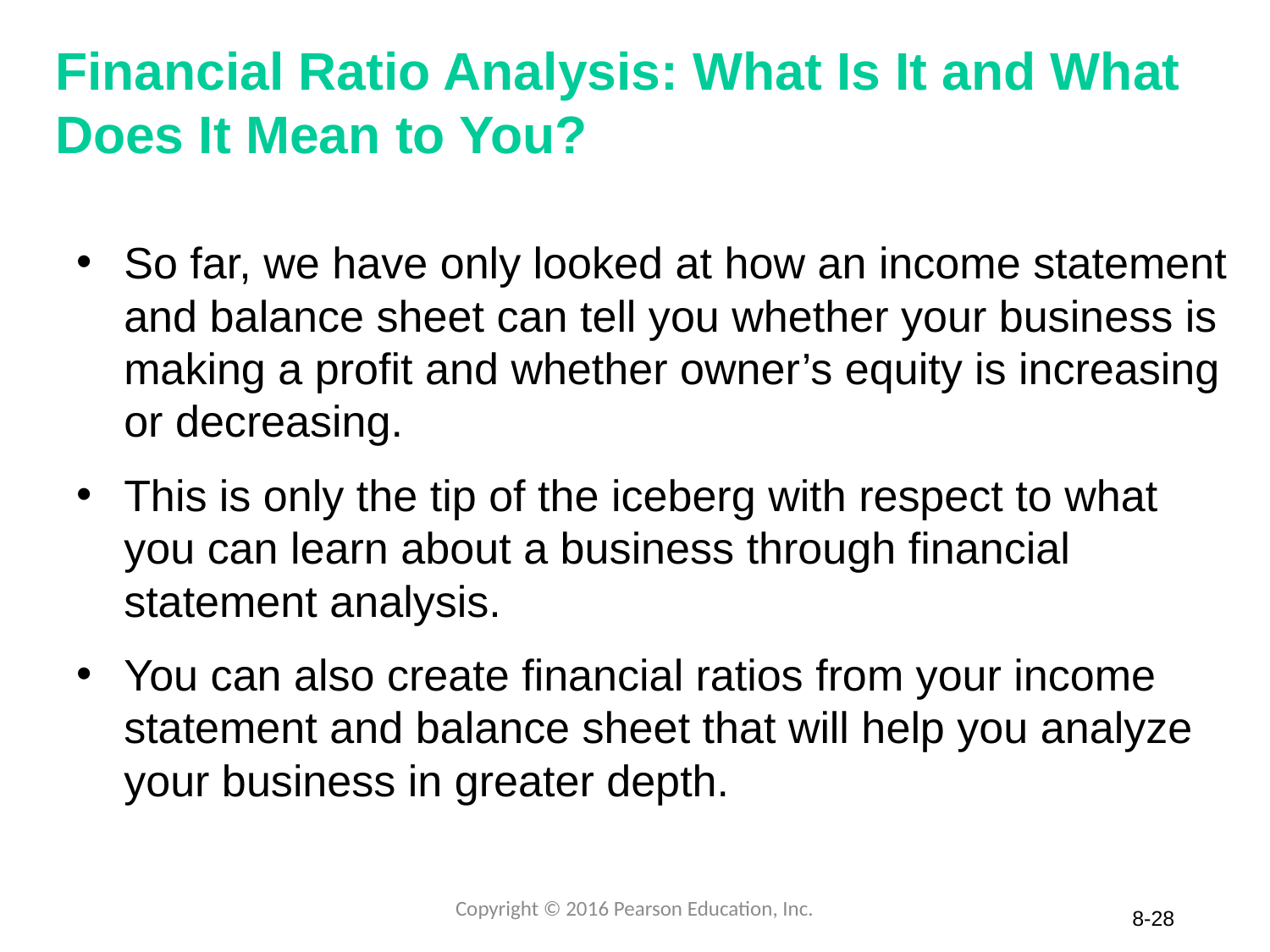

# Financial Ratio Analysis: What Is It and What Does It Mean to You?
So far, we have only looked at how an income statement and balance sheet can tell you whether your business is making a profit and whether owner’s equity is increasing or decreasing.

This is only the tip of the iceberg with respect to what you can learn about a business through financial statement analysis.

You can also create financial ratios from your income statement and balance sheet that will help you analyze your business in greater depth.
Copyright © 2016 Pearson Education, Inc.